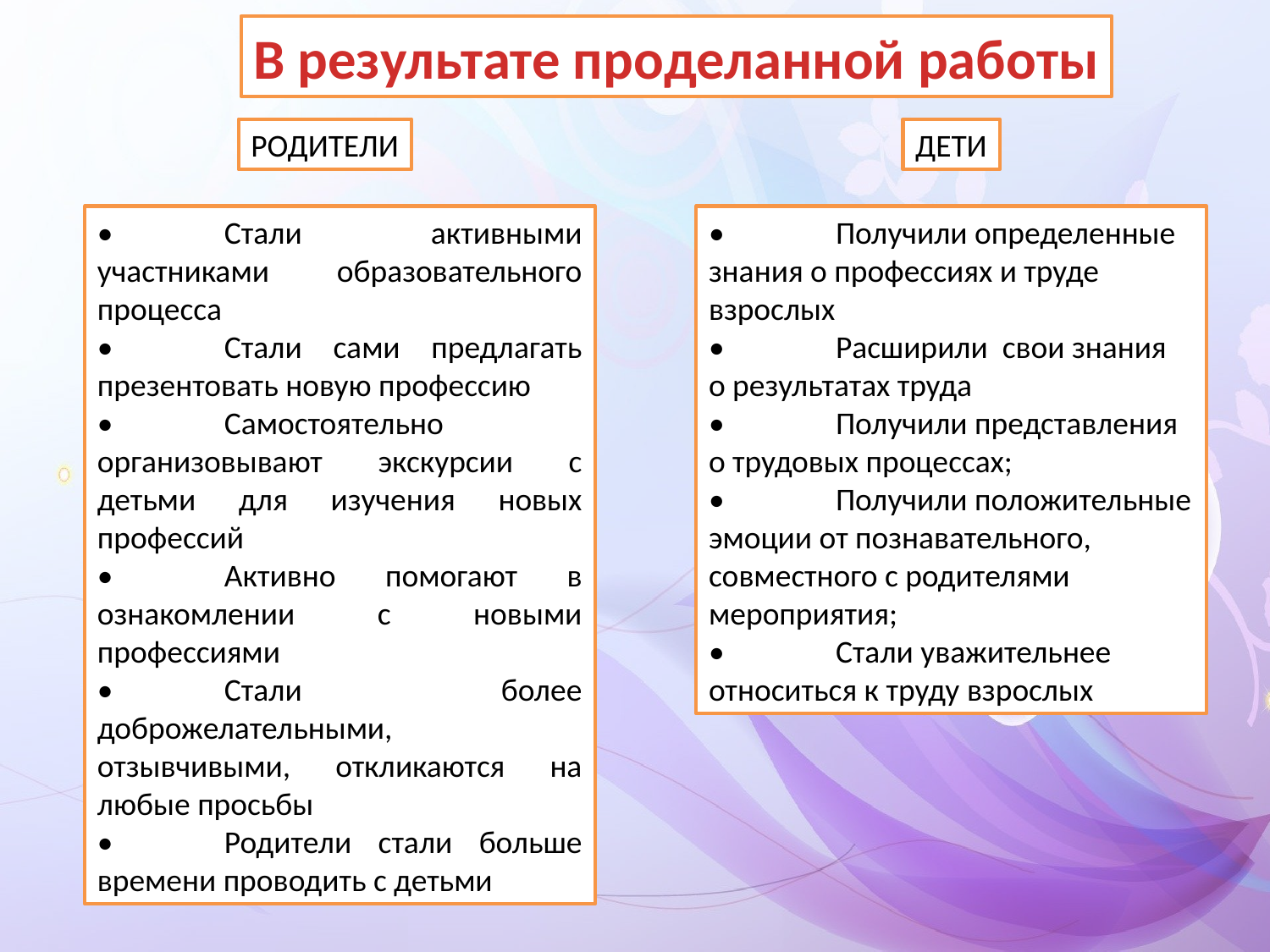

В результате проделанной работы
РОДИТЕЛИ
ДЕТИ
•	Стали активными участниками образовательного процесса
•	Стали сами предлагать презентовать новую профессию
•	Самостоятельно организовывают экскурсии с детьми для изучения новых профессий
•	Активно помогают в ознакомлении с новыми профессиями
•	Стали более доброжелательными, отзывчивыми, откликаются на любые просьбы
•	Родители стали больше времени проводить с детьми
•	Получили определенные знания о профессиях и труде взрослых
•	Расширили  свои знания  о результатах труда
•	Получили представления о трудовых процессах;
•	Получили положительные эмоции от познавательного, совместного с родителями мероприятия;
•	Стали уважительнее относиться к труду взрослых